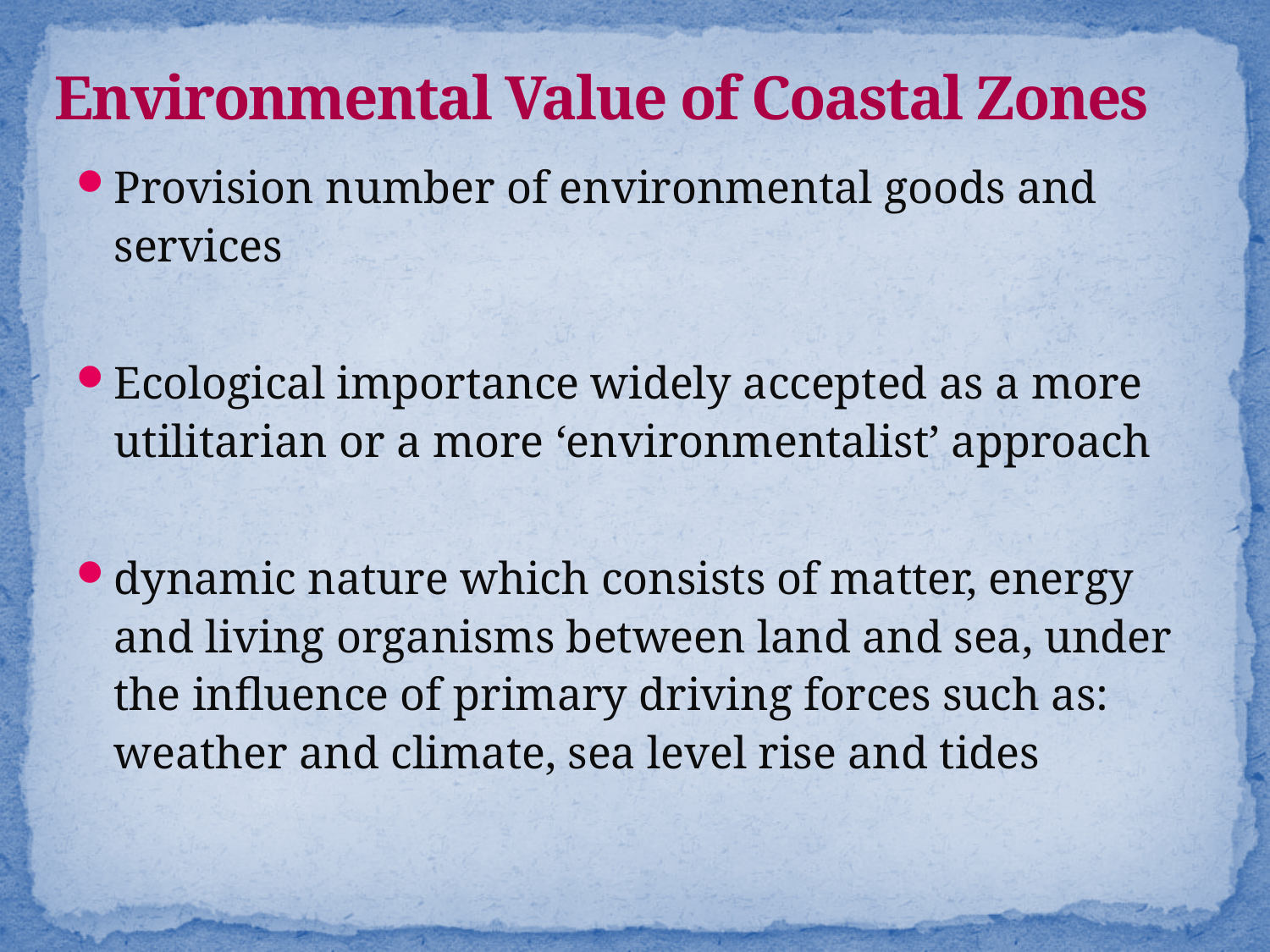

# Environmental Value of Coastal Zones
Provision number of environmental goods and services

Ecological importance widely accepted as a more utilitarian or a more ‘environmentalist’ approach

dynamic nature which consists of matter, energy and living organisms between land and sea, under the influence of primary driving forces such as: weather and climate, sea level rise and tides